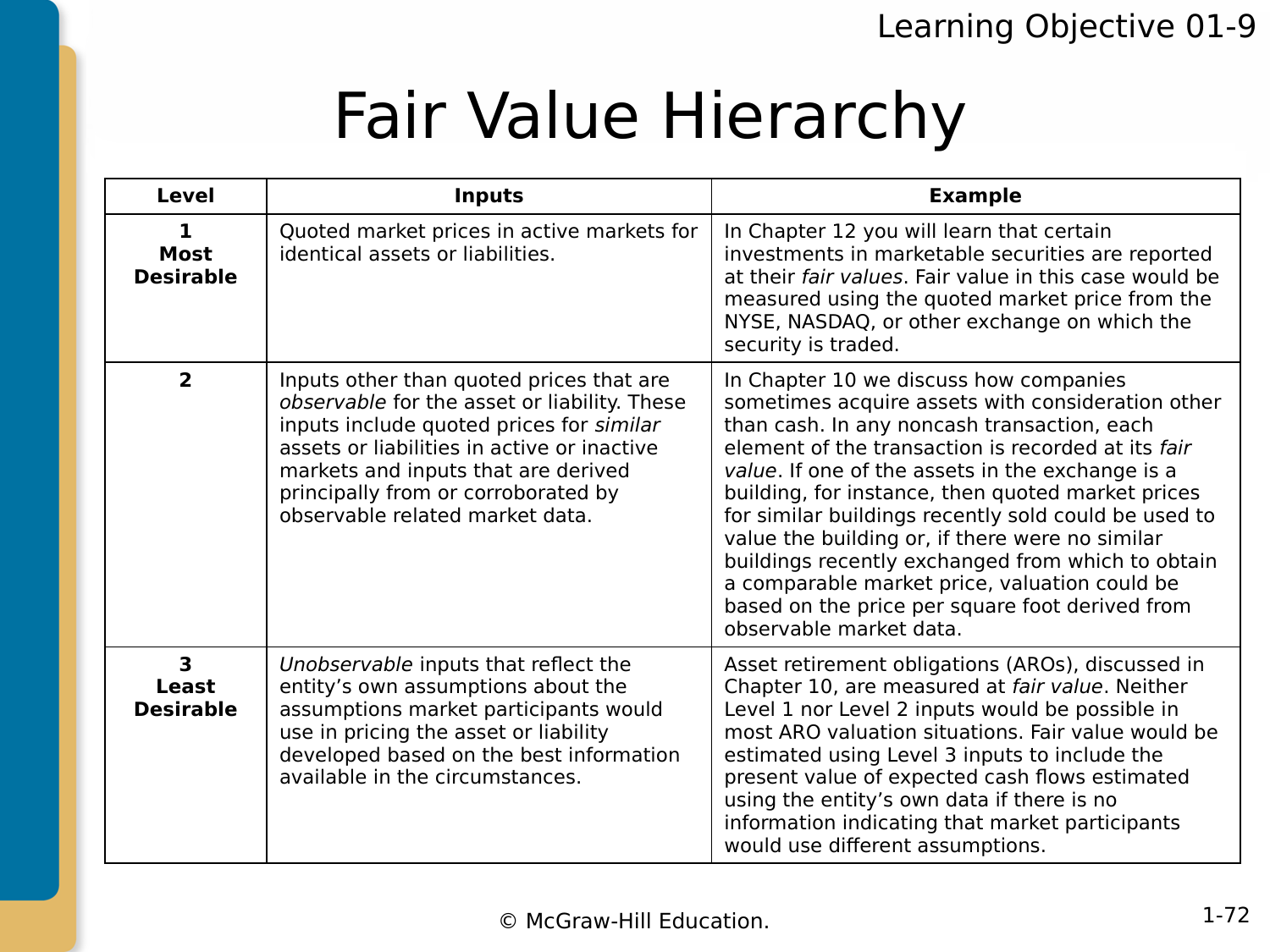

Learning Objective 01-9
# Fair Value Hierarchy
| Level | Inputs | Example |
| --- | --- | --- |
| 1 Most Desirable | Quoted market prices in active markets for identical assets or liabilities. | In Chapter 12 you will learn that certain investments in marketable securities are reported at their fair values. Fair value in this case would be measured using the quoted market price from the NYSE, NASDAQ, or other exchange on which the security is traded. |
| 2 | Inputs other than quoted prices that are observable for the asset or liability. These inputs include quoted prices for similar assets or liabilities in active or inactive markets and inputs that are derived principally from or corroborated by observable related market data. | In Chapter 10 we discuss how companies sometimes acquire assets with consideration other than cash. In any noncash transaction, each element of the transaction is recorded at its fair value. If one of the assets in the exchange is a building, for instance, then quoted market prices for similar buildings recently sold could be used to value the building or, if there were no similar buildings recently exchanged from which to obtain a comparable market price, valuation could be based on the price per square foot derived from observable market data. |
| 3 Least Desirable | Unobservable inputs that reflect the entity’s own assumptions about the assumptions market participants would use in pricing the asset or liability developed based on the best information available in the circumstances. | Asset retirement obligations (AROs), discussed in Chapter 10, are measured at fair value. Neither Level 1 nor Level 2 inputs would be possible in most ARO valuation situations. Fair value would be estimated using Level 3 inputs to include the present value of expected cash flows estimated using the entity’s own data if there is no information indicating that market participants would use different assumptions. |